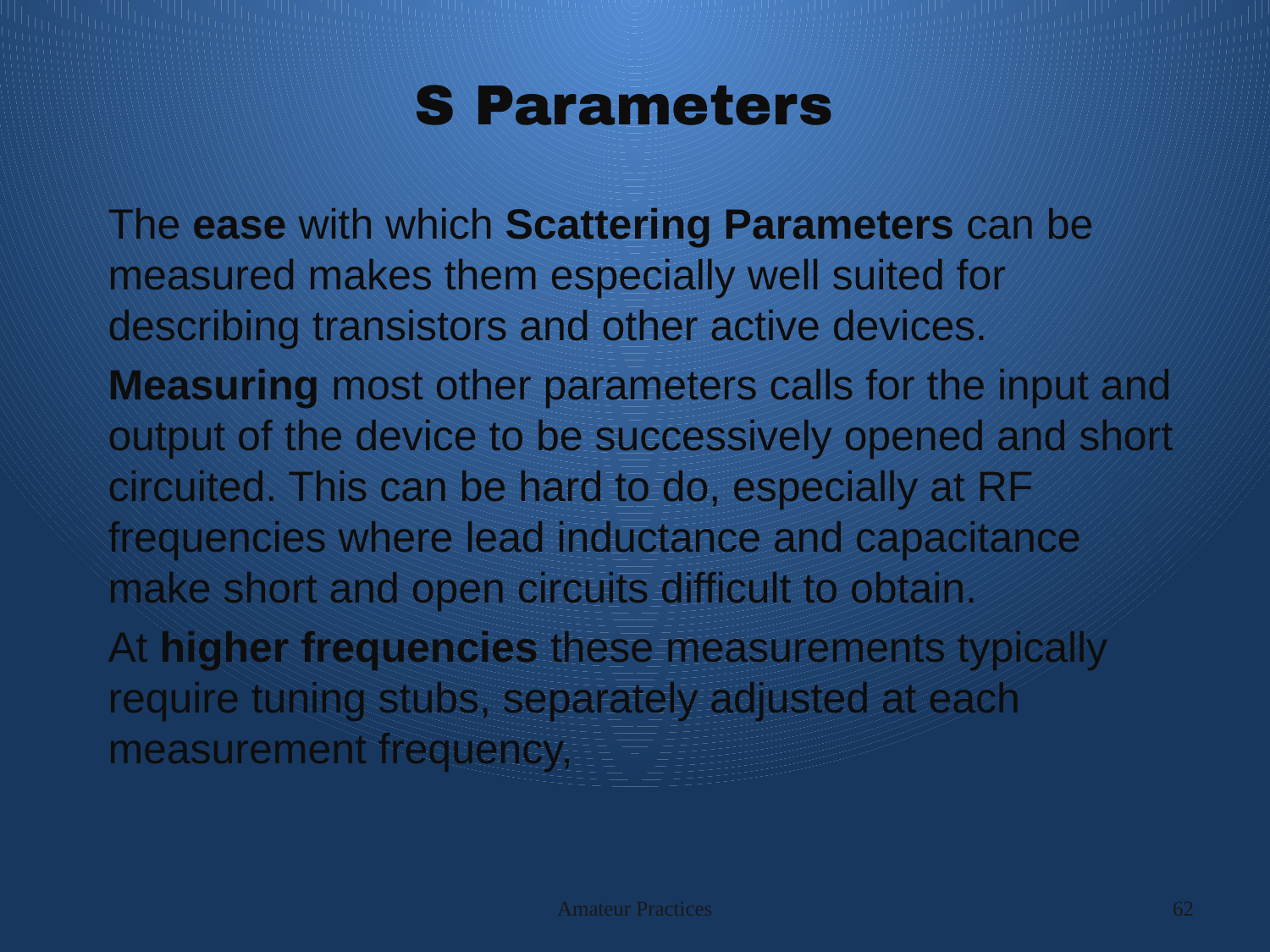

# S Parameters
The ease with which Scattering Parameters can be measured makes them especially well suited for describing transistors and other active devices.
Measuring most other parameters calls for the input and output of the device to be successively opened and short circuited. This can be hard to do, especially at RF frequencies where lead inductance and capacitance make short and open circuits difficult to obtain.
At higher frequencies these measurements typically require tuning stubs, separately adjusted at each measurement frequency,
Amateur Practices
62